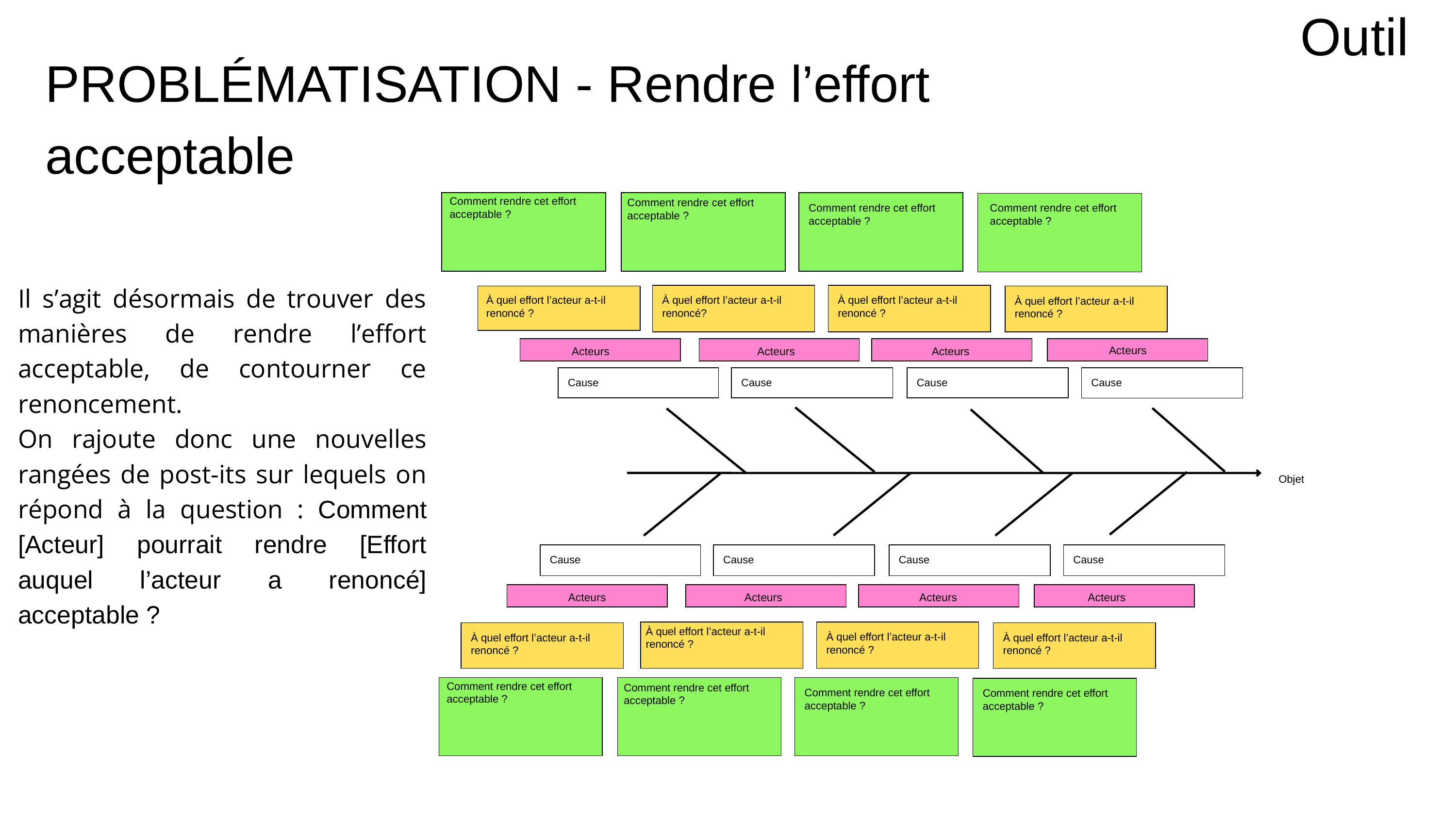

Outil
PROBLÉMATISATION - Rendre l’effort acceptable

Comment rendre cet effort acceptable ?
Comment rendre cet effort acceptable ?
Comment rendre cet effort acceptable ?

Comment rendre cet effort acceptable ?

Il s’agit désormais de trouver des manières de rendre l’effort acceptable, de contourner ce renoncement.
On rajoute donc une nouvelles rangées de post-its sur lequels on répond à la question : Comment [Acteur] pourrait rendre [Effort auquel l’acteur a renoncé] acceptable ?

À quel effort l’acteur a-t-il renoncé ?

À quel effort l’acteur a-t-il renoncé?

À quel effort l’acteur a-t-il renoncé ?
À quel effort l’acteur a-t-il renoncé ?

Acteurs
Acteurs
Acteurs
Acteurs

Cause
Cause
Cause
Cause

Objet

Cause
Cause
Cause
Cause

Acteurs
Acteurs
Acteurs
Acteurs

À quel effort l’acteur a-t-il renoncé ?

À quel effort l’acteur a-t-il renoncé ?

À quel effort l’acteur a-t-il renoncé ?

À quel effort l’acteur a-t-il renoncé ?

Comment rendre cet effort acceptable ?
Comment rendre cet effort acceptable ?
Comment rendre cet effort acceptable ?
Comment rendre cet effort acceptable ?